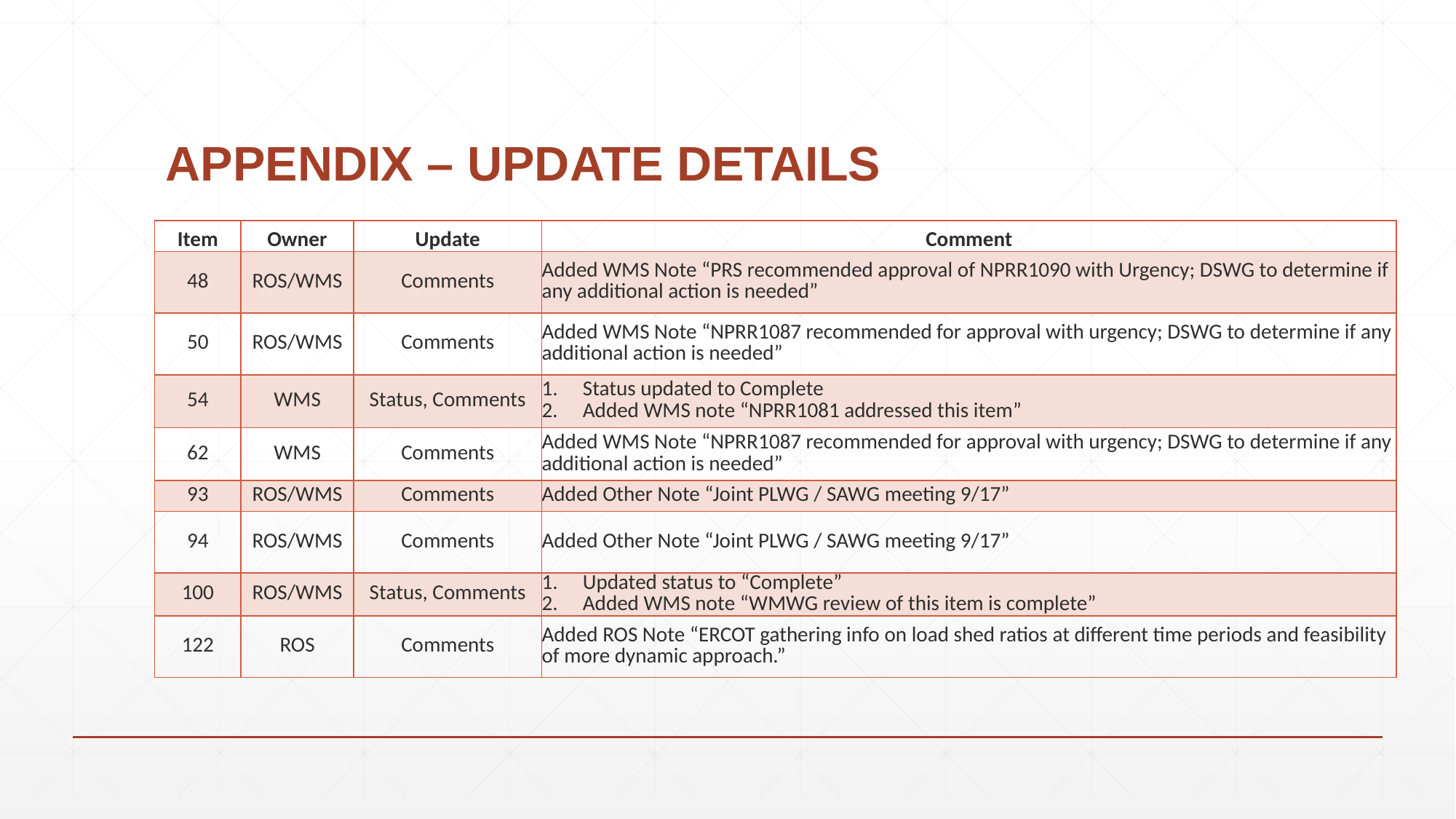

# APPENDIX – UPDATE DETAILS
| Item | Owner | Update | Comment |
| --- | --- | --- | --- |
| 48 | ROS/WMS | Comments | Added WMS Note “PRS recommended approval of NPRR1090 with Urgency; DSWG to determine if any additional action is needed” |
| 50 | ROS/WMS | Comments | Added WMS Note “NPRR1087 recommended for approval with urgency; DSWG to determine if any additional action is needed” |
| 54 | WMS | Status, Comments | Status updated to Complete Added WMS note “NPRR1081 addressed this item” |
| 62 | WMS | Comments | Added WMS Note “NPRR1087 recommended for approval with urgency; DSWG to determine if any additional action is needed” |
| 93 | ROS/WMS | Comments | Added Other Note “Joint PLWG / SAWG meeting 9/17” |
| 94 | ROS/WMS | Comments | Added Other Note “Joint PLWG / SAWG meeting 9/17” |
| 100 | ROS/WMS | Status, Comments | Updated status to “Complete” Added WMS note “WMWG review of this item is complete” |
| 122 | ROS | Comments | Added ROS Note “ERCOT gathering info on load shed ratios at different time periods and feasibility of more dynamic approach.” |